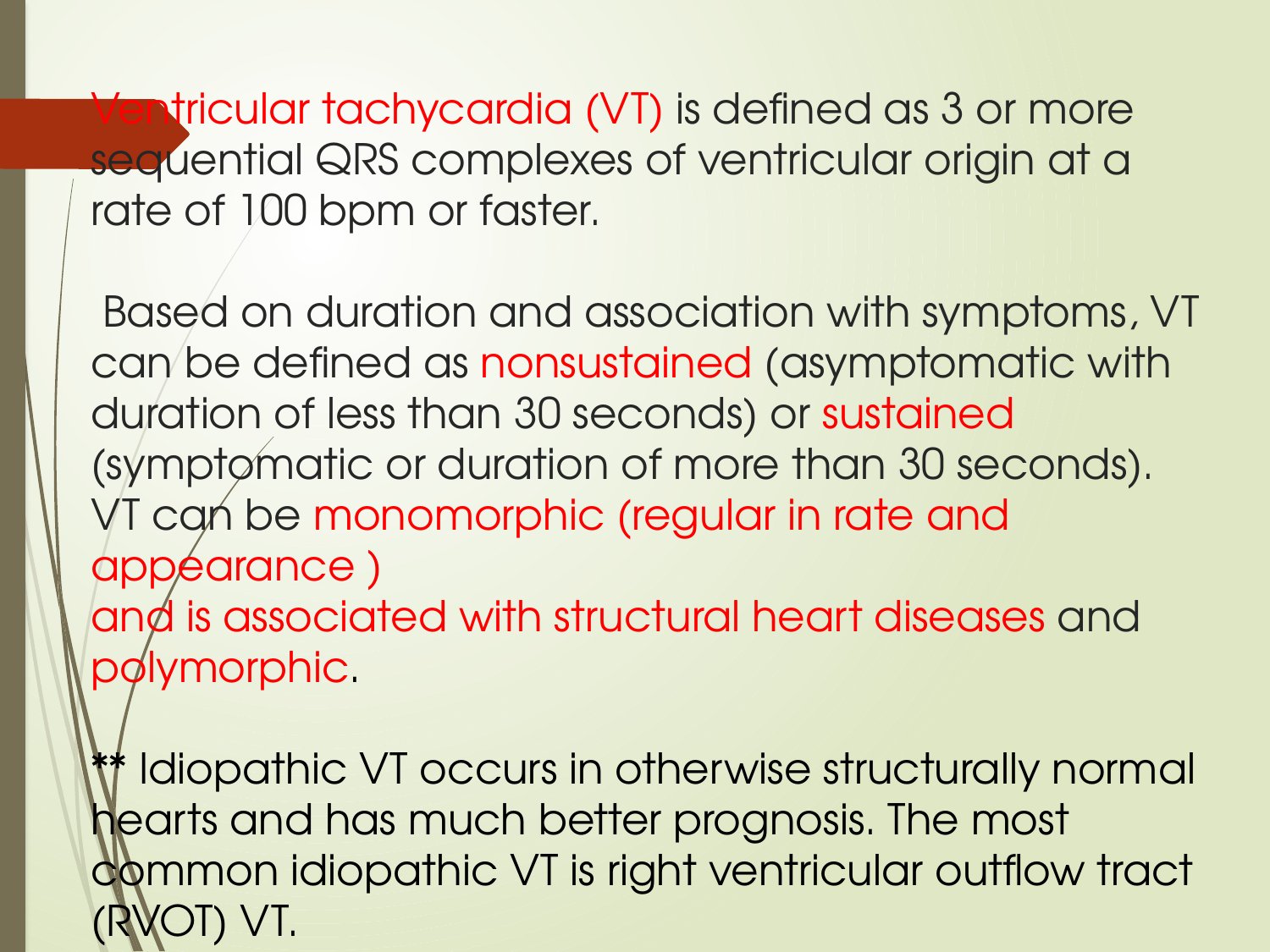

# Ventricular tachycardia (VT) is defined as 3 or more sequential QRS complexes of ventricular origin at a rate of 100 bpm or faster. Based on duration and association with symptoms, VT can be defined as nonsustained (asymptomatic with duration of less than 30 seconds) or sustained (symptomatic or duration of more than 30 seconds). VT can be monomorphic (regular in rate and appearance ) and is associated with structural heart diseases and polymorphic. ** Idiopathic VT occurs in otherwise structurally normal hearts and has much better prognosis. The most common idiopathic VT is right ventricular outflow tract (RVOT) VT.